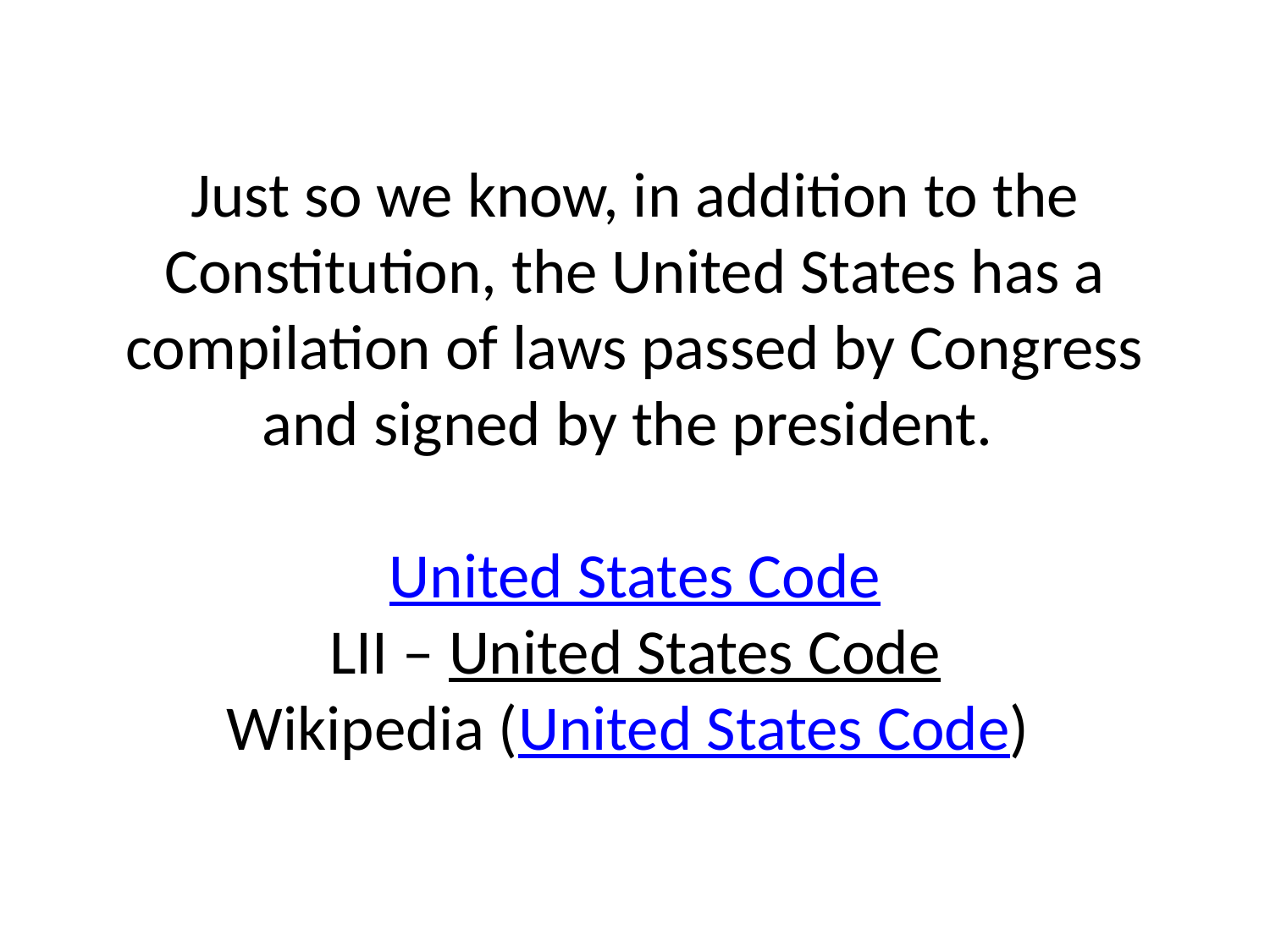

# Just so we know, in addition to the Constitution, the United States has a compilation of laws passed by Congress and signed by the president. United States Code LII – United States Code Wikipedia (United States Code)